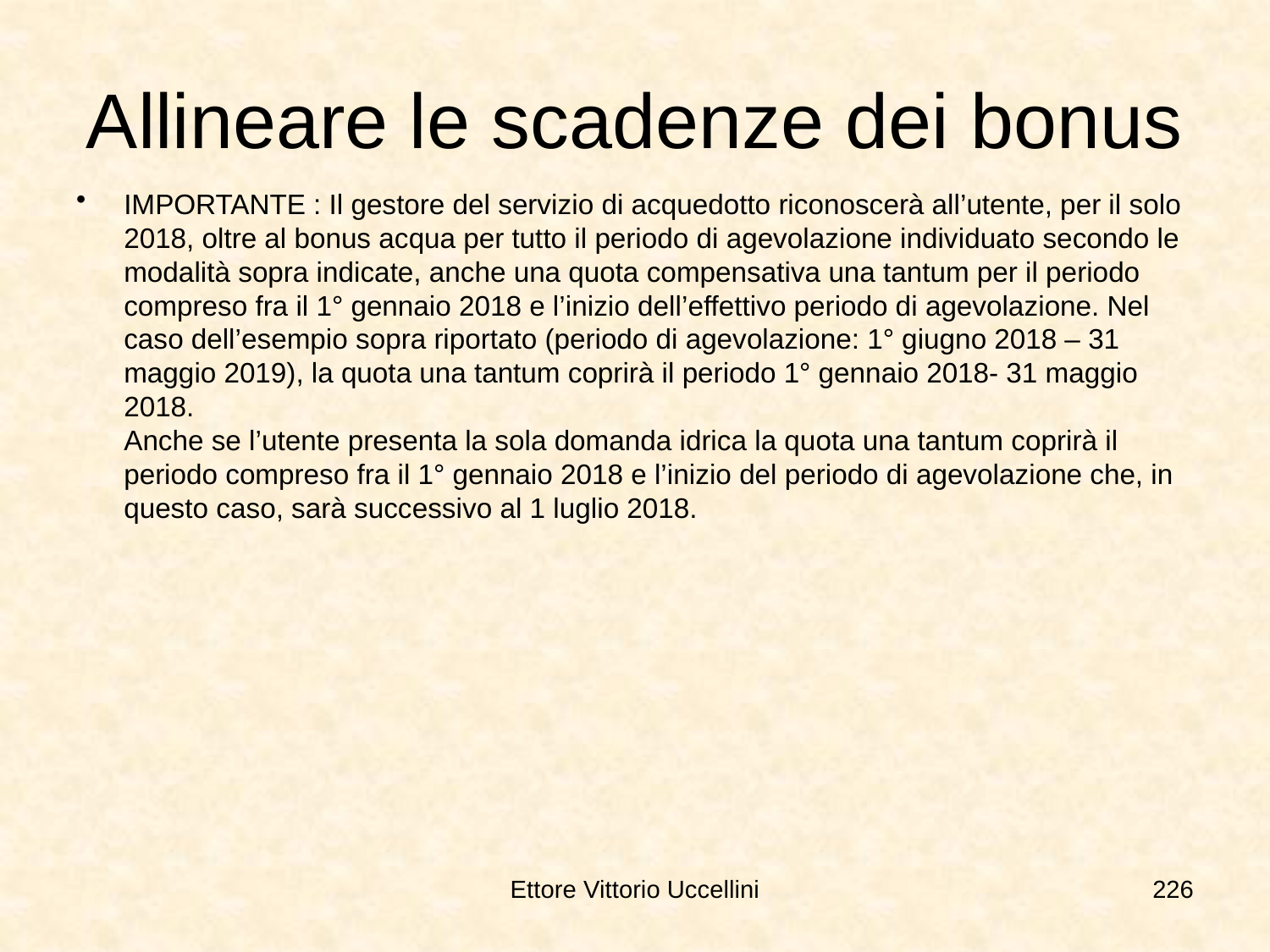

# Allineare le scadenze dei bonus
IMPORTANTE : Il gestore del servizio di acquedotto riconoscerà all’utente, per il solo 2018, oltre al bonus acqua per tutto il periodo di agevolazione individuato secondo le modalità sopra indicate, anche una quota compensativa una tantum per il periodo compreso fra il 1° gennaio 2018 e l’inizio dell’effettivo periodo di agevolazione. Nel caso dell’esempio sopra riportato (periodo di agevolazione: 1° giugno 2018 – 31 maggio 2019), la quota una tantum coprirà il periodo 1° gennaio 2018- 31 maggio 2018. 
Anche se l’utente presenta la sola domanda idrica la quota una tantum coprirà il periodo compreso fra il 1° gennaio 2018 e l’inizio del periodo di agevolazione che, in questo caso, sarà successivo al 1 luglio 2018.

Ettore Vittorio Uccellini
226